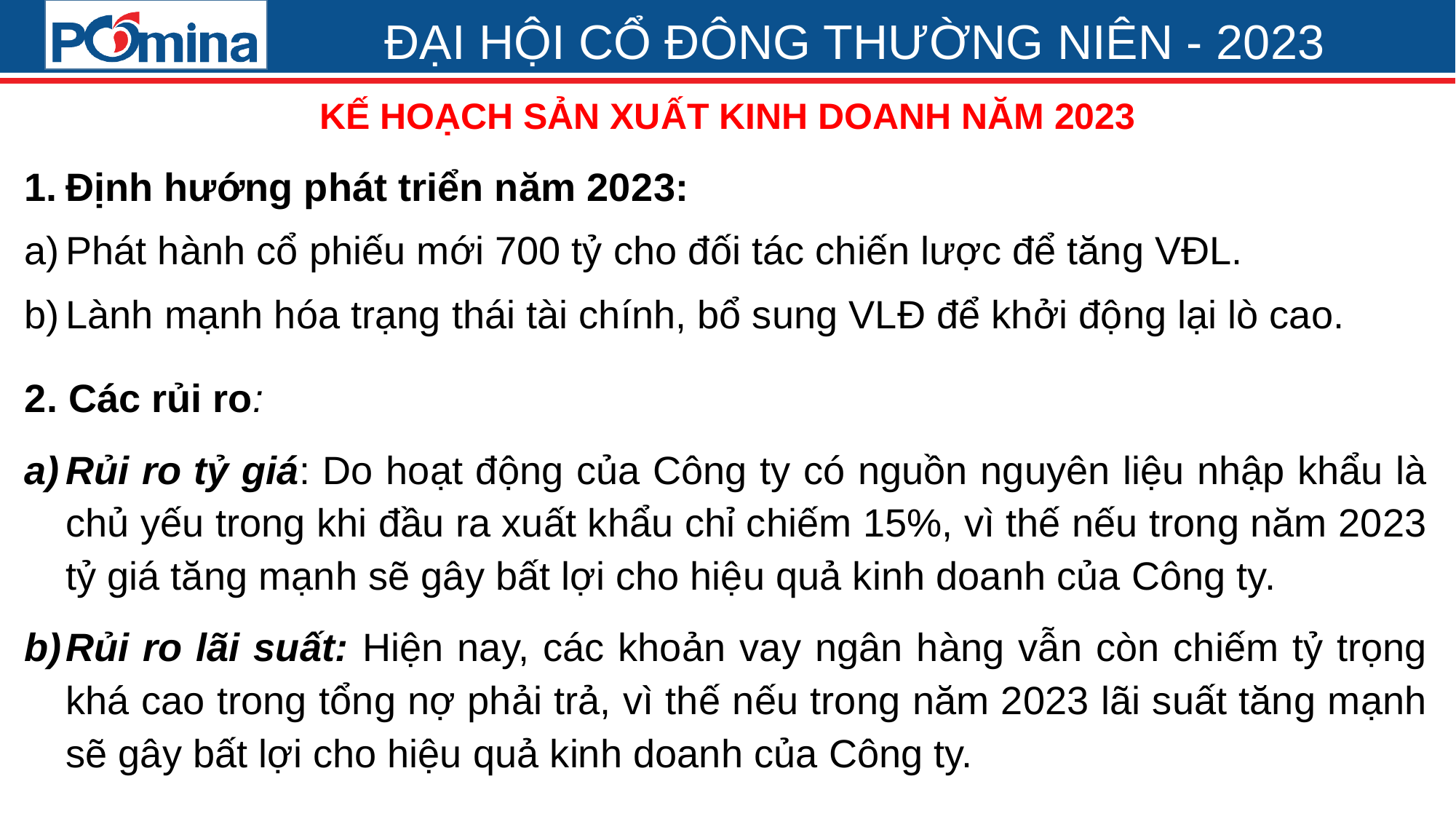

KẾ HOẠCH SẢN XUẤT KINH DOANH NĂM 2023
Định hướng phát triển năm 2023:
Phát hành cổ phiếu mới 700 tỷ cho đối tác chiến lược để tăng VĐL.
Lành mạnh hóa trạng thái tài chính, bổ sung VLĐ để khởi động lại lò cao.
2. Các rủi ro:
Rủi ro tỷ giá: Do hoạt động của Công ty có nguồn nguyên liệu nhập khẩu là chủ yếu trong khi đầu ra xuất khẩu chỉ chiếm 15%, vì thế nếu trong năm 2023 tỷ giá tăng mạnh sẽ gây bất lợi cho hiệu quả kinh doanh của Công ty.
Rủi ro lãi suất: Hiện nay, các khoản vay ngân hàng vẫn còn chiếm tỷ trọng khá cao trong tổng nợ phải trả, vì thế nếu trong năm 2023 lãi suất tăng mạnh sẽ gây bất lợi cho hiệu quả kinh doanh của Công ty.